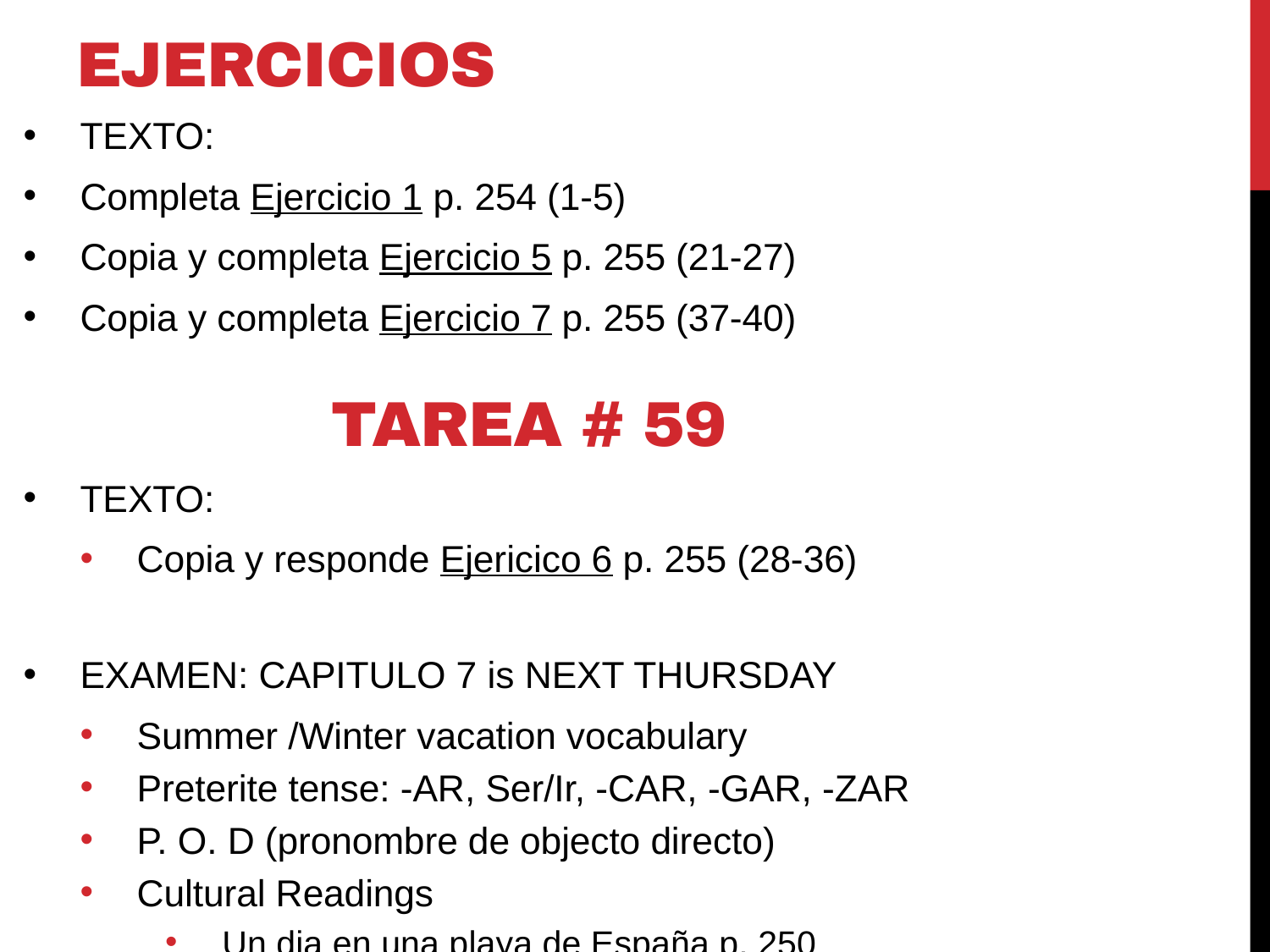

# Ejercicios
TEXTO:
Completa Ejercicio 1 p. 254 (1-5)
Copia y completa Ejercicio 5 p. 255 (21-27)
Copia y completa Ejercicio 7 p. 255 (37-40)

TEXTO:
Copia y responde Ejericico 6 p. 255 (28-36)

EXAMEN: CAPITULO 7 is NEXT THURSDAY
Summer /Winter vacation vocabulary
Preterite tense: -AR, Ser/Ir, -CAR, -GAR, -ZAR
P. O. D (pronombre de objecto directo)
Cultural Readings
Un dia en una playa de España p. 250

Tarea # 59